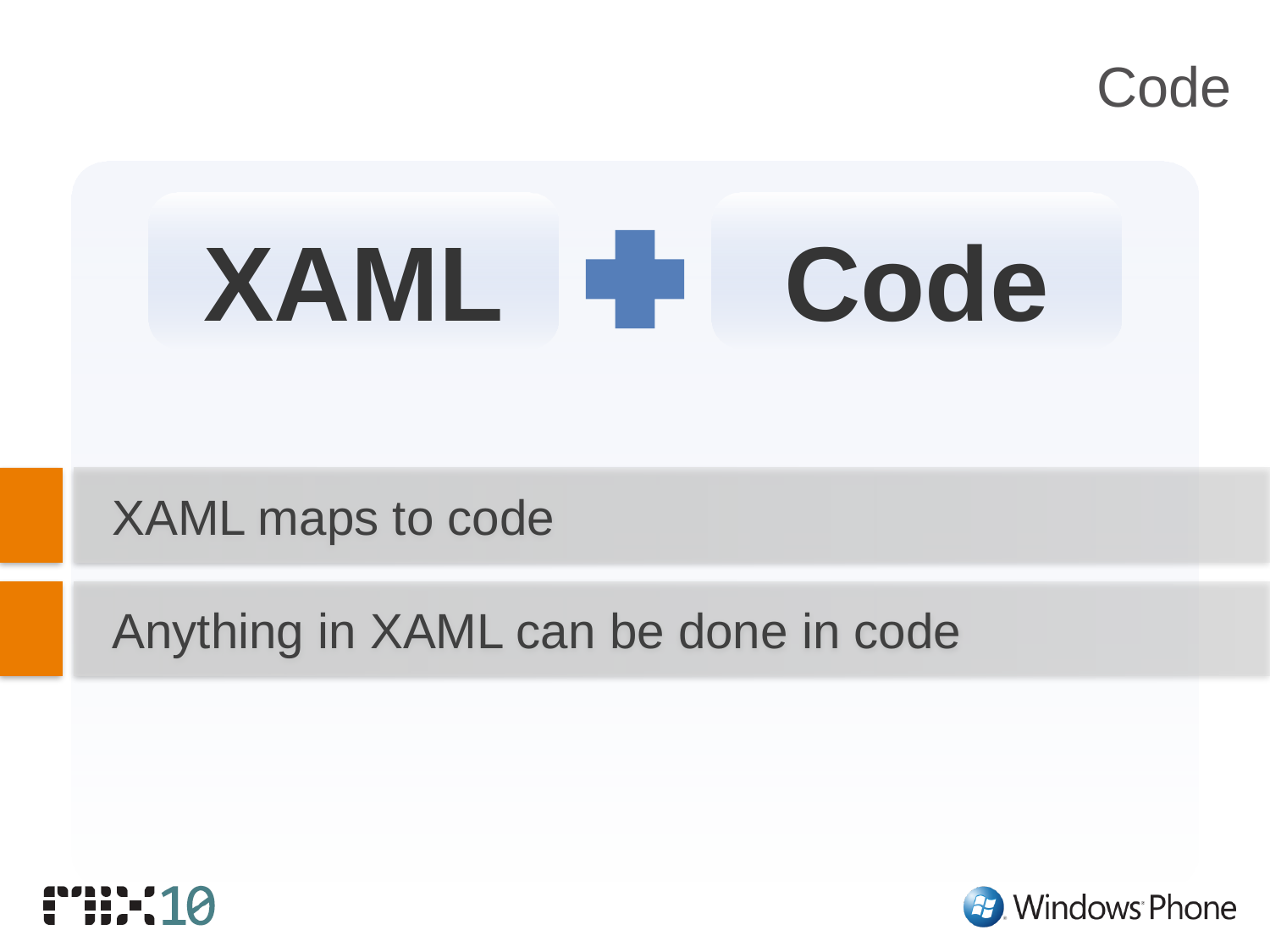

# Code

XAML

Code

XAML maps to code

Anything in XAML can be done in code